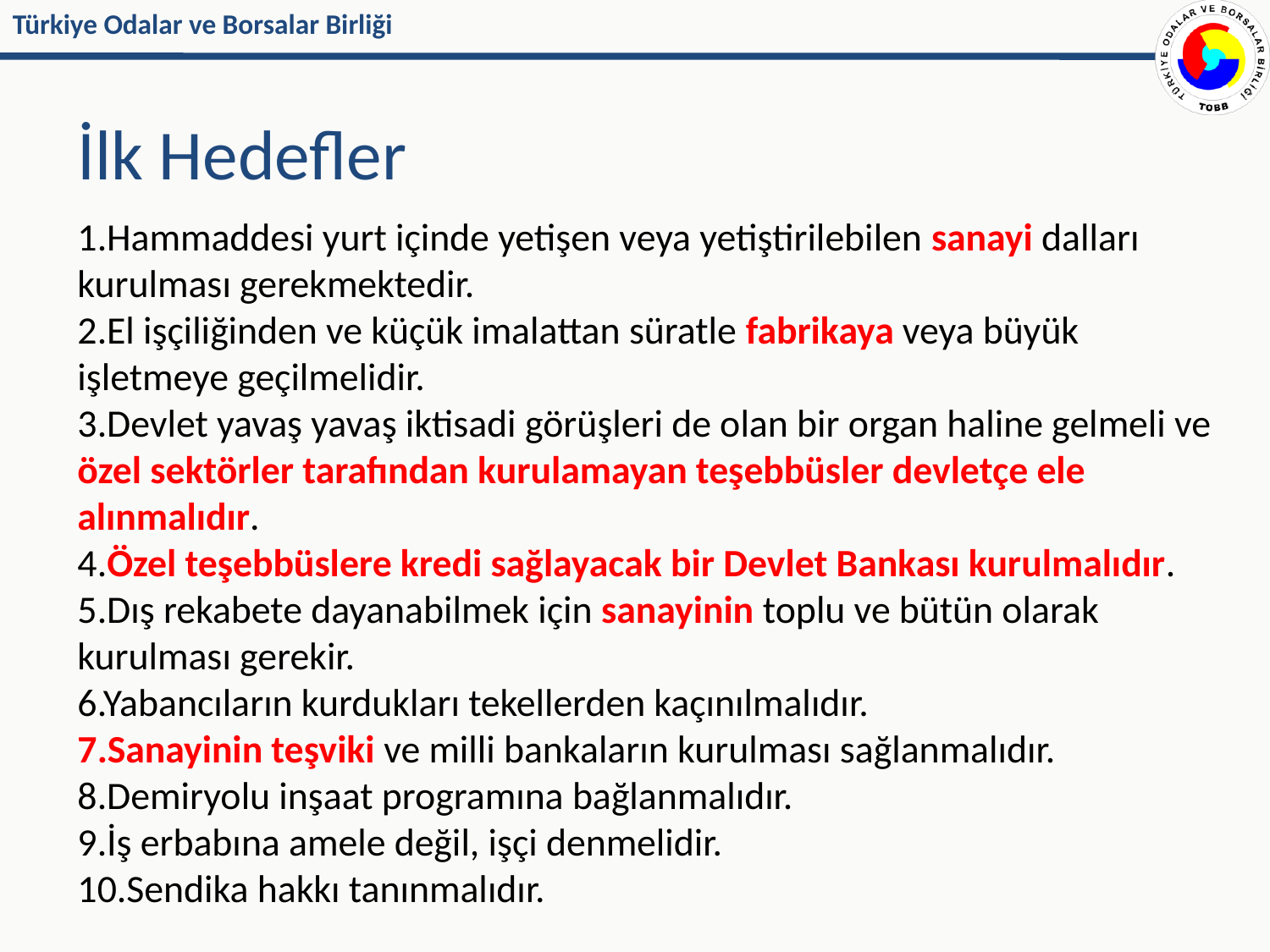

# İlk Hedefler
1.Hammaddesi yurt içinde yetişen veya yetiştirilebilen sanayi dalları kurulması gerekmektedir.
2.El işçiliğinden ve küçük imalattan süratle fabrikaya veya büyük işletmeye geçilmelidir.
3.Devlet yavaş yavaş iktisadi görüşleri de olan bir organ haline gelmeli ve özel sektörler tarafından kurulamayan teşebbüsler devletçe ele alınmalıdır.
4.Özel teşebbüslere kredi sağlayacak bir Devlet Bankası kurulmalıdır.
5.Dış rekabete dayanabilmek için sanayinin toplu ve bütün olarak kurulması gerekir.
6.Yabancıların kurdukları tekellerden kaçınılmalıdır.
7.Sanayinin teşviki ve milli bankaların kurulması sağlanmalıdır.
8.Demiryolu inşaat programına bağlanmalıdır.
9.İş erbabına amele değil, işçi denmelidir.
10.Sendika hakkı tanınmalıdır.